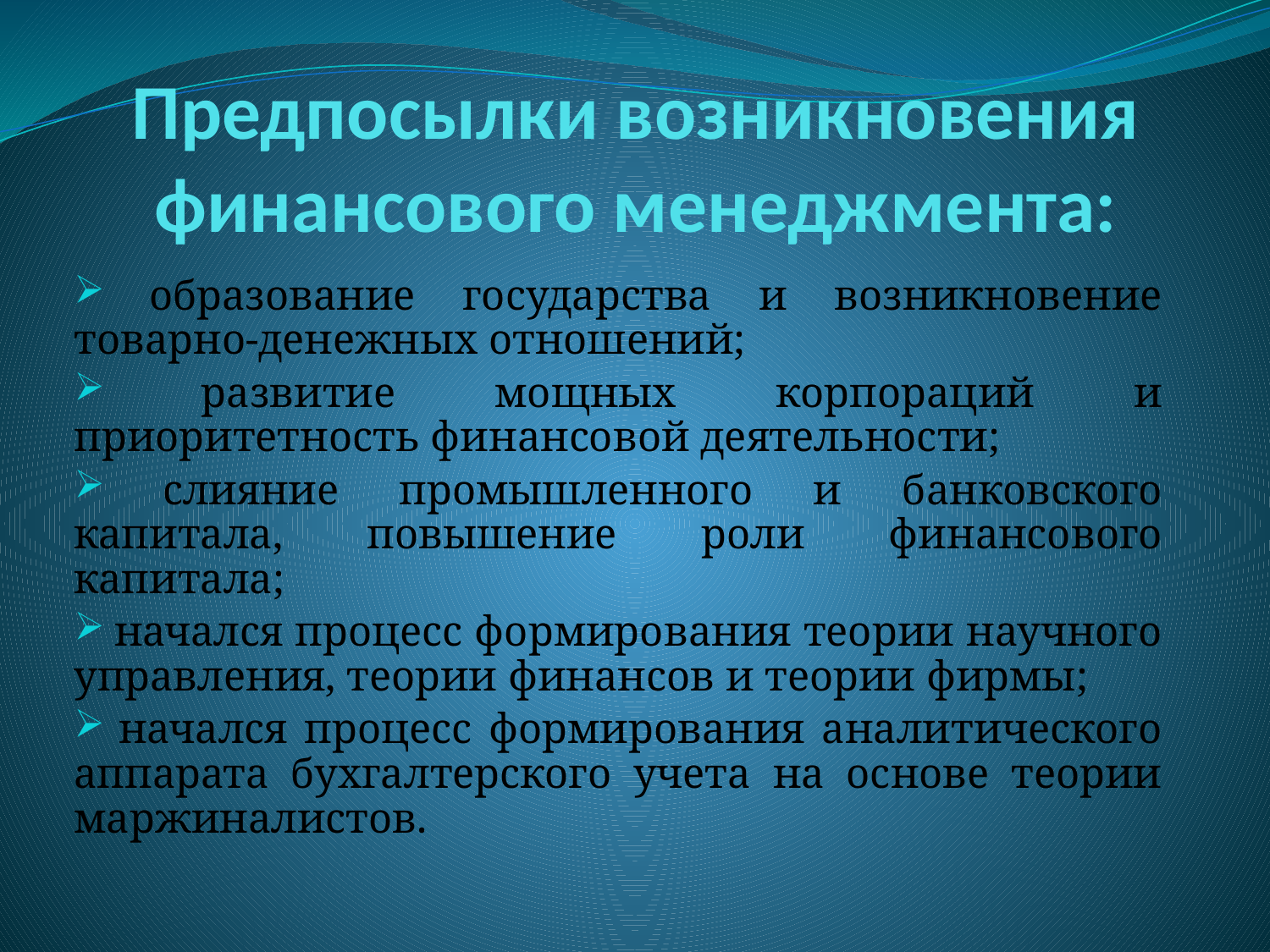

# Предпосылки возникновения финансового менеджмента:
 образование государства и возникновение товарно-денежных отношений;
 развитие мощных корпораций и приоритетность финансовой деятельности;
 слияние промышленного и банковского капитала, повышение роли финансового капитала;
 начался процесс формирования теории научного управления, теории финансов и теории фирмы;
 начался процесс формирования аналитического аппарата бухгалтерского учета на основе теории маржиналистов.